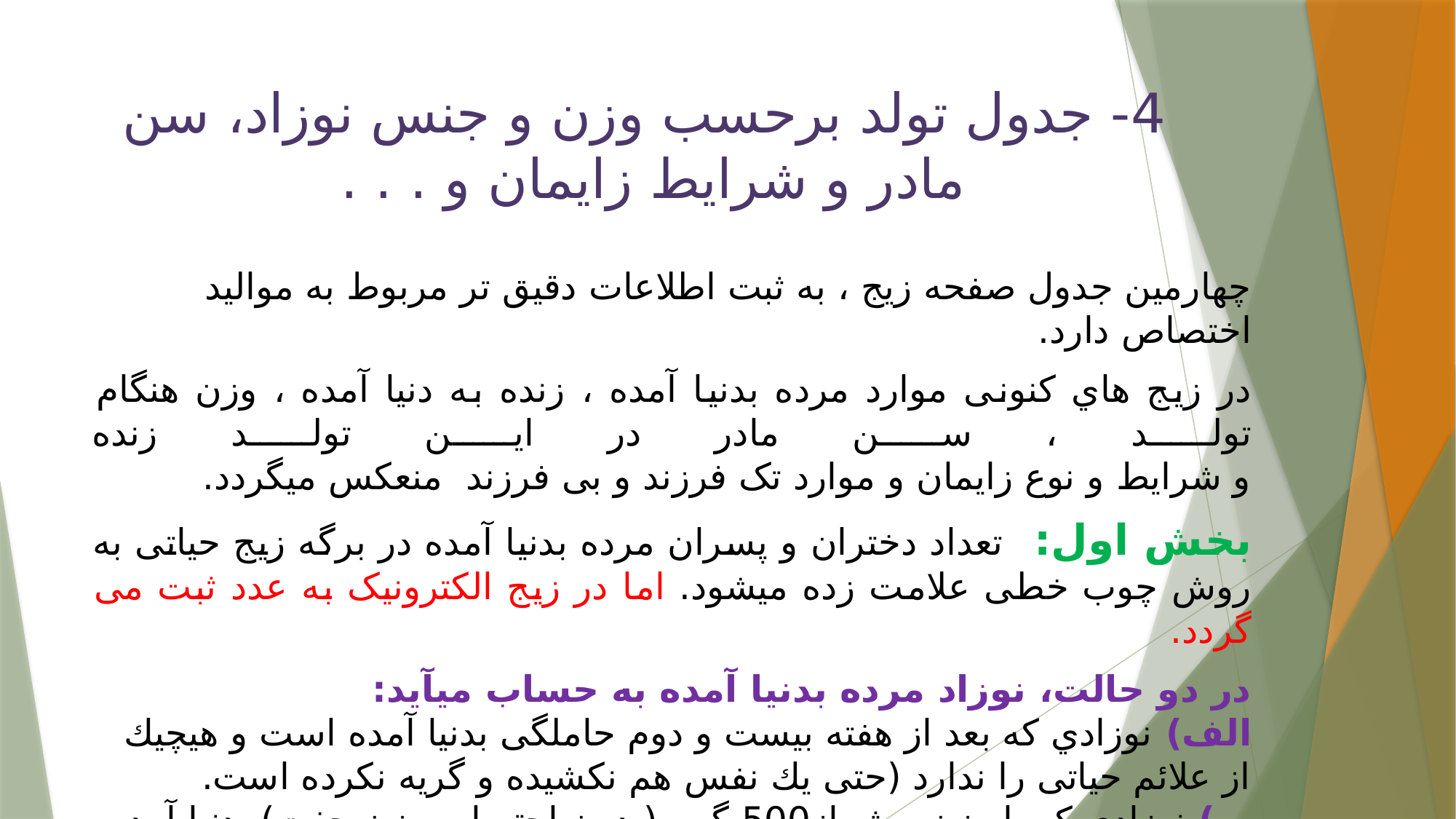

# 4- جدول تولد برحسب وزن و جنس نوزاد، سن مادر و شرایط زایمان و . . .
چهارمين جدول صفحه زیج ، به ثبت اطلاعات دقيق تر مربوط به مواليد اختصاص دارد.
در زیج هاي كنونی موارد مرده بدنيا آمده ، زنده به دنيا آمده ، وزن هنگام تولد ، سن مادر در این تولد زنده
و شرایط و نوع زایمان و موارد تک فرزند و بی فرزند  منعکس میگردد.
بخش اول:  تعداد دختران و پسران مرده بدنيا آمده در برگه زیج حياتی به روش چوب خطی علامت زده میشود. اما در زیج الکترونیک به عدد ثبت می گردد.
در دو حالت، نوزاد مرده بدنيا آمده به حساب میآید:
الف) نوزادي كه بعد از هفته بیست و دوم حاملگی بدنيا آمده است و هيچيك از علائم حياتی را ندارد (حتی یك نفس هم نکشيده و گریه نکرده است.
ب) نوزادي كه با وزن بيش از500 گرم (بدون احتساب وزن جفت) بدنيا آمده و در زمان تولد فاقد علائم حياتی است.